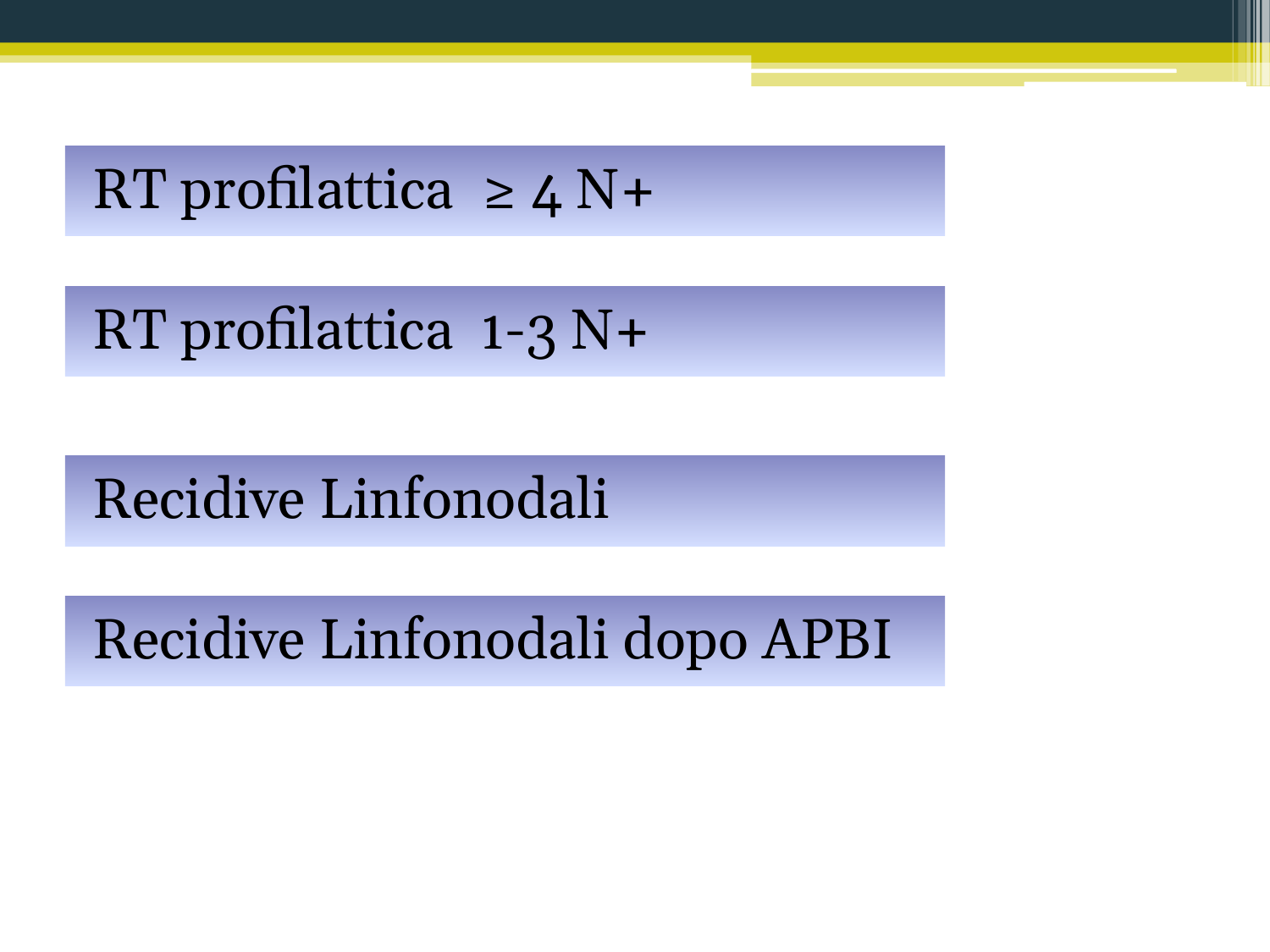

RT profilattica  ≥ 4 N+

RT profilattica  1-3 N+

Recidive Linfonodali

Recidive Linfonodali dopo APBI